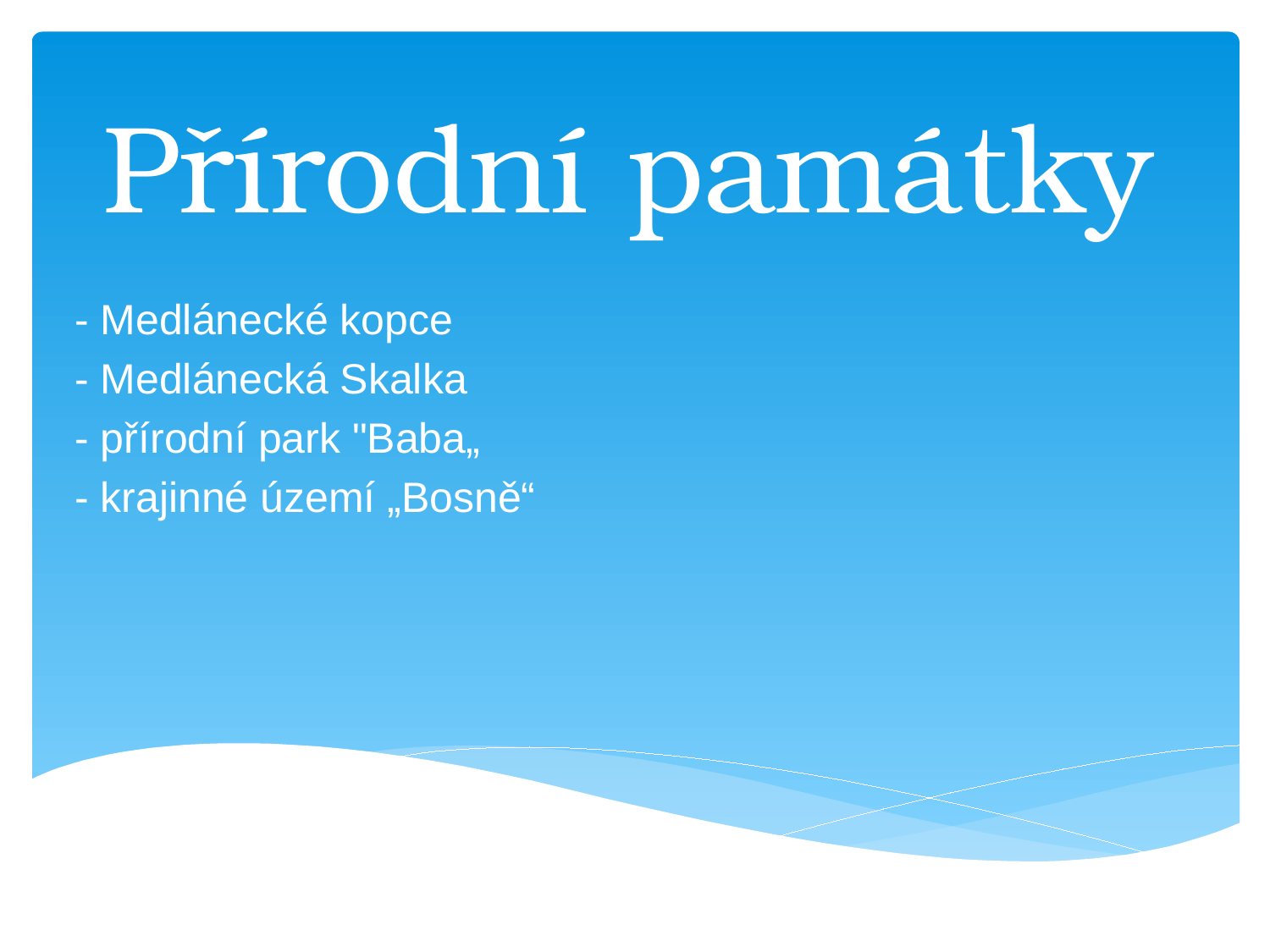

Přírodní památky
- Medlánecké kopce
- Medlánecká Skalka
- přírodní park "Baba„
- krajinné území „Bosně“